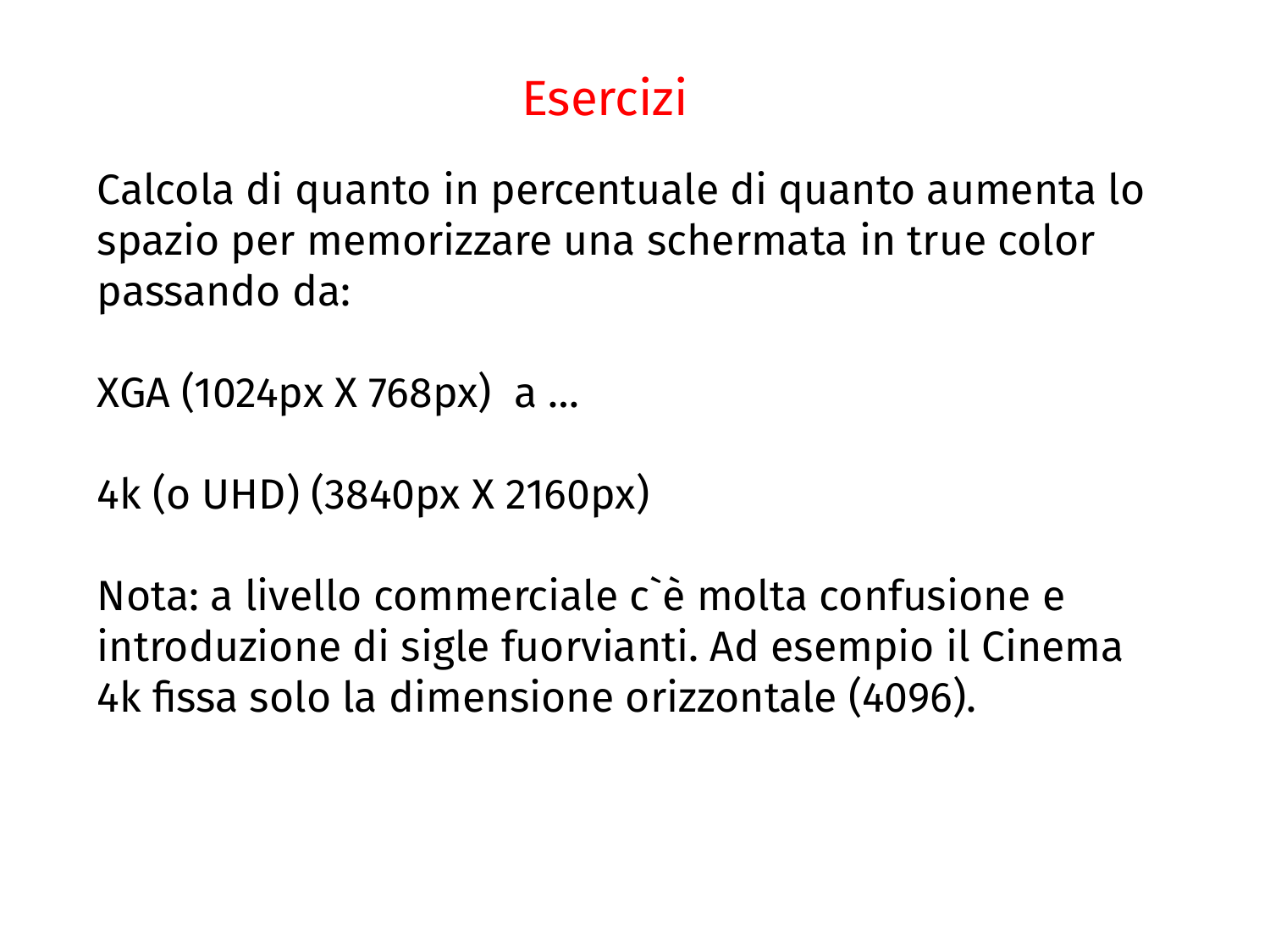

Esercizi
Calcola di quanto in percentuale di quanto aumenta lo spazio per memorizzare una schermata in true color passando da:

XGA (1024px X 768px)  a …
4k (o UHD) (3840px X 2160px)

Nota: a livello commerciale c`è molta confusione e introduzione di sigle fuorvianti. Ad esempio il Cinema 4k fissa solo la dimensione orizzontale (4096).